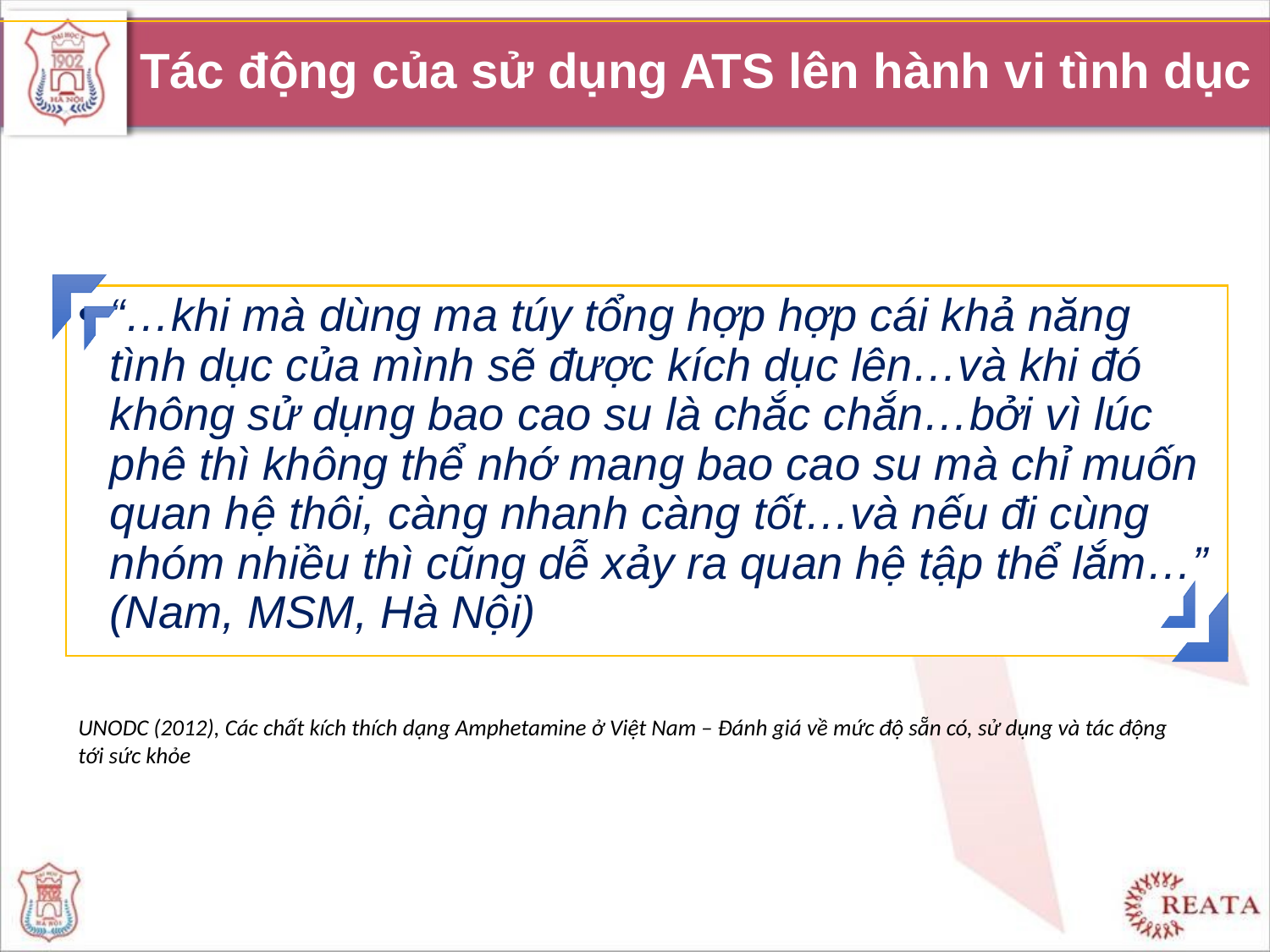

# Tác động của sử dụng ATS lên hành vi tình dục

“…khi mà dùng ma túy tổng hợp hợp cái khả năng tình dục của mình sẽ được kích dục lên…và khi đó không sử dụng bao cao su là chắc chắn…bởi vì lúc phê thì không thể nhớ mang bao cao su mà chỉ muốn quan hệ thôi, càng nhanh càng tốt…và nếu đi cùng nhóm nhiều thì cũng dễ xảy ra quan hệ tập thể lắm…” (Nam, MSM, Hà Nội)

UNODC (2012), Các chất kích thích dạng Amphetamine ở Việt Nam – Đánh giá về mức độ sẵn có, sử dụng và tác động tới sức khỏe